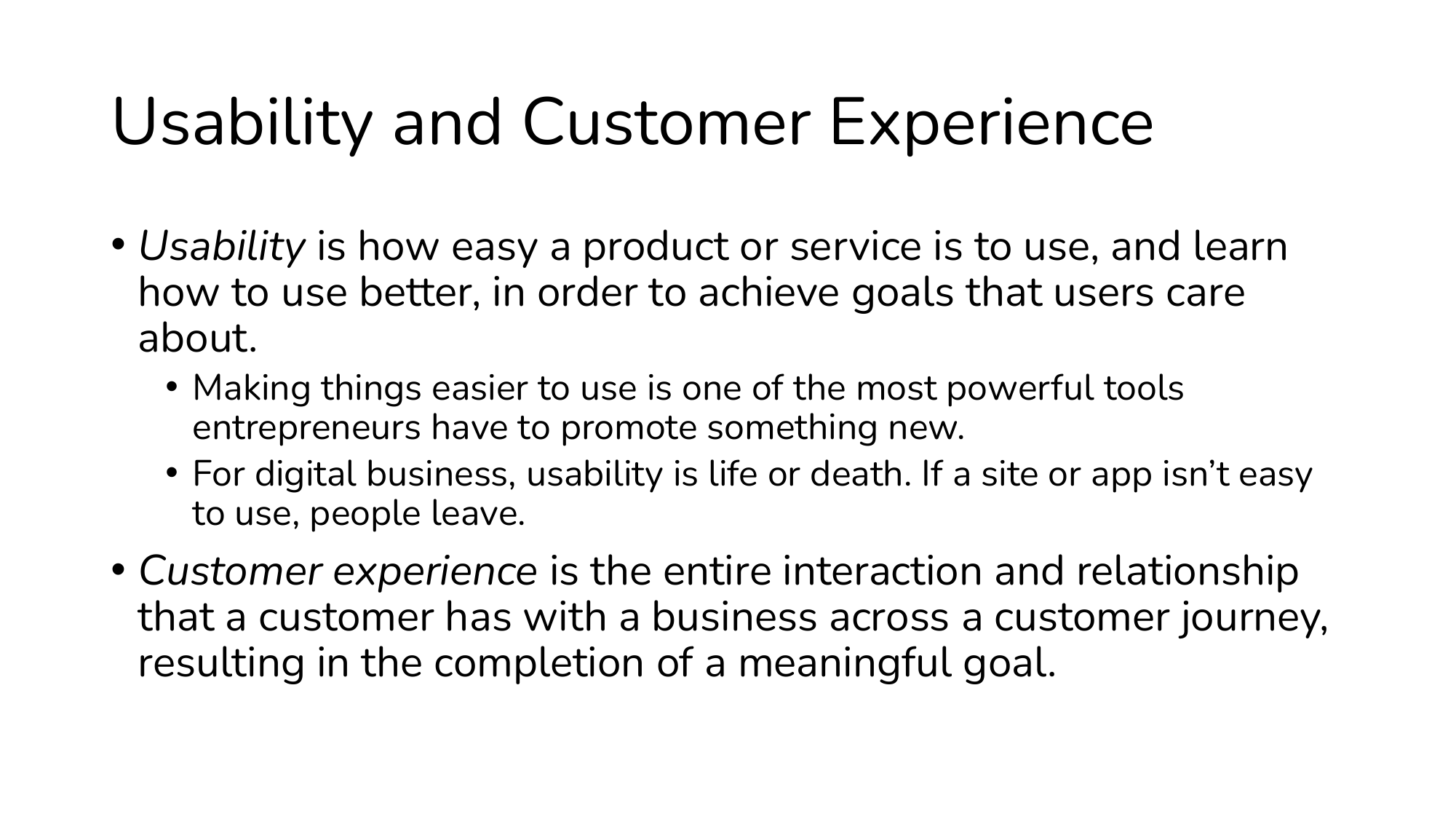

# Usability and Customer Experience
Usability is how easy a product or service is to use, and learn how to use better, in order to achieve goals that users care about.
Making things easier to use is one of the most powerful tools entrepreneurs have to promote something new.
For digital business, usability is life or death. If a site or app isn’t easy to use, people leave.
Customer experience is the entire interaction and relationship that a customer has with a business across a customer journey, resulting in the completion of a meaningful goal.